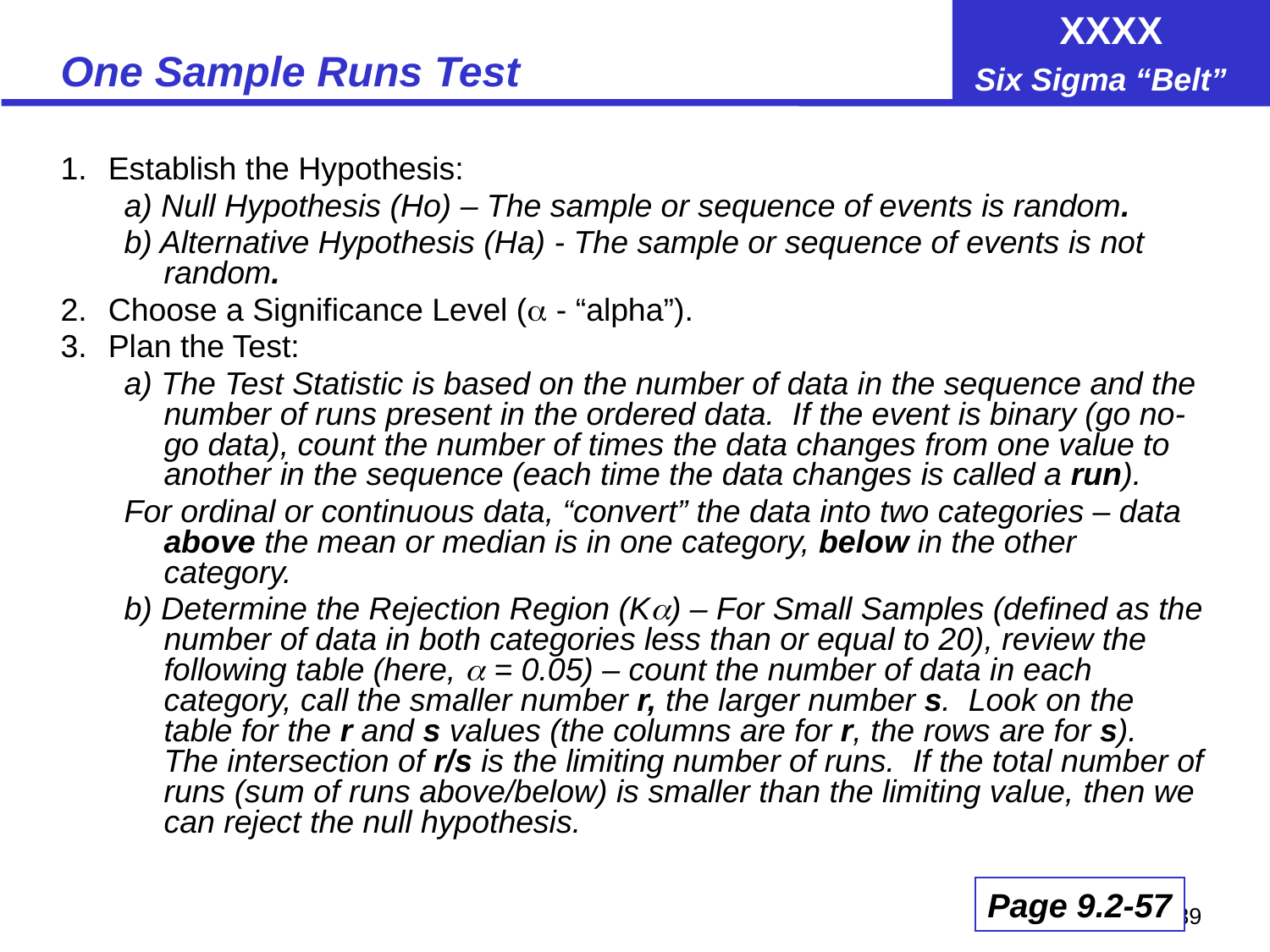

# One Sample Runs Test
1.	Establish the Hypothesis:
a) Null Hypothesis (Ho) – The sample or sequence of events is random.
b) Alternative Hypothesis (Ha) - The sample or sequence of events is not random.
2.	Choose a Significance Level (α - “alpha”).
3.	Plan the Test:
a) The Test Statistic is based on the number of data in the sequence and the number of runs present in the ordered data.  If the event is binary (go no-go data), count the number of times the data changes from one value to another in the sequence (each time the data changes is called a run).
For ordinal or continuous data, “convert” the data into two categories – data above the mean or median is in one category, below in the other category.
b) Determine the Rejection Region (Kα) – For Small Samples (defined as the number of data in both categories less than or equal to 20), review the following table (here, α = 0.05) – count the number of data in each category, call the smaller number r, the larger number s.  Look on the table for the r and s values (the columns are for r, the rows are for s).  The intersection of r/s is the limiting number of runs.  If the total number of runs (sum of runs above/below) is smaller than the limiting value, then we can reject the null hypothesis.
Page 9.2-57